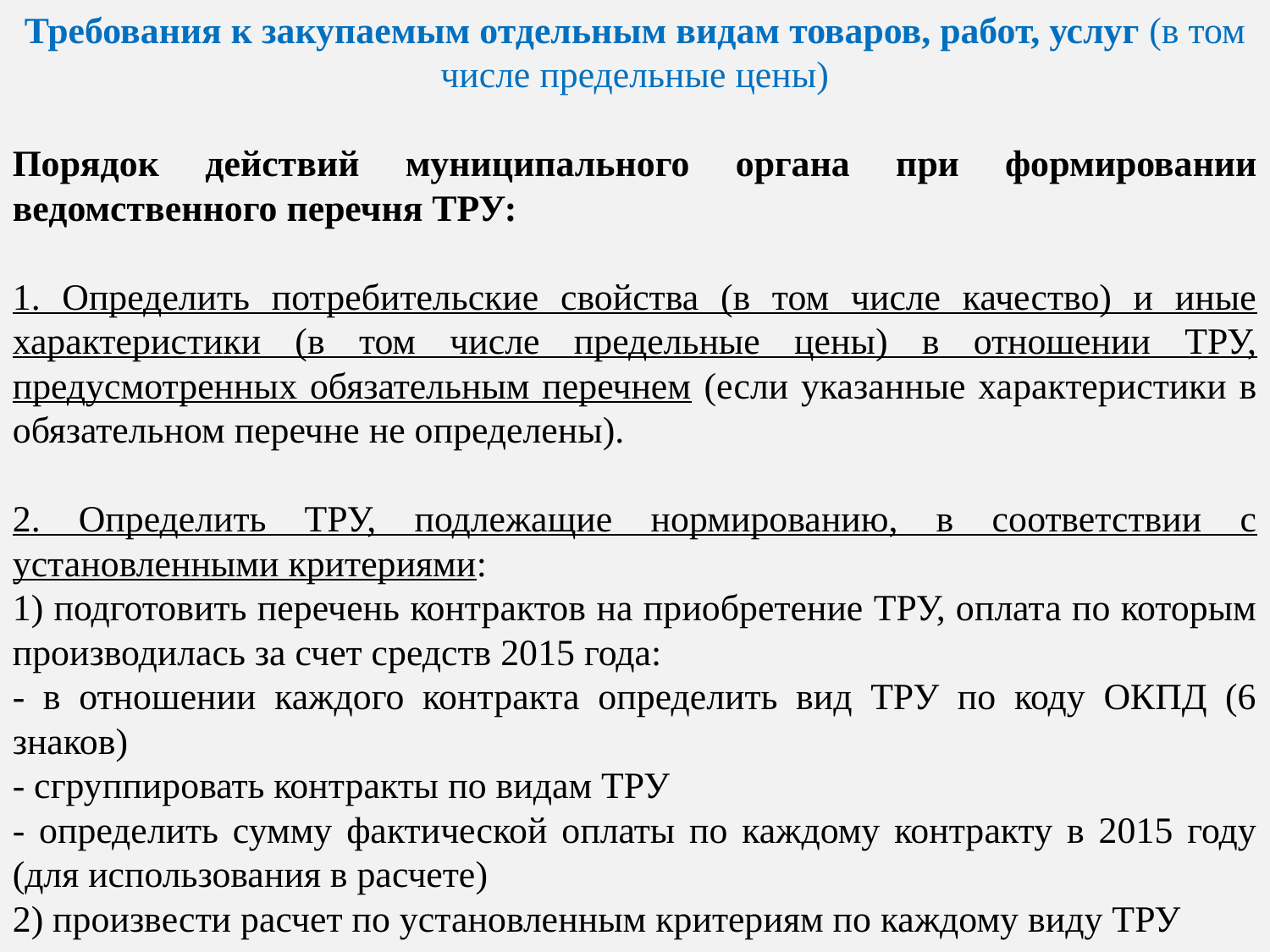

Требования к закупаемым отдельным видам товаров, работ, услуг (в том числе предельные цены)

Порядок действий муниципального органа при формировании ведомственного перечня ТРУ:

1. Определить потребительские свойства (в том числе качество) и иные характеристики (в том числе предельные цены) в отношении ТРУ, предусмотренных обязательным перечнем (если указанные характеристики в обязательном перечне не определены).

2. Определить ТРУ, подлежащие нормированию, в соответствии с установленными критериями:
1) подготовить перечень контрактов на приобретение ТРУ, оплата по которым производилась за счет средств 2015 года:
- в отношении каждого контракта определить вид ТРУ по коду ОКПД (6 знаков)
- сгруппировать контракты по видам ТРУ
- определить сумму фактической оплаты по каждому контракту в 2015 году (для использования в расчете)
2) произвести расчет по установленным критериям по каждому виду ТРУ